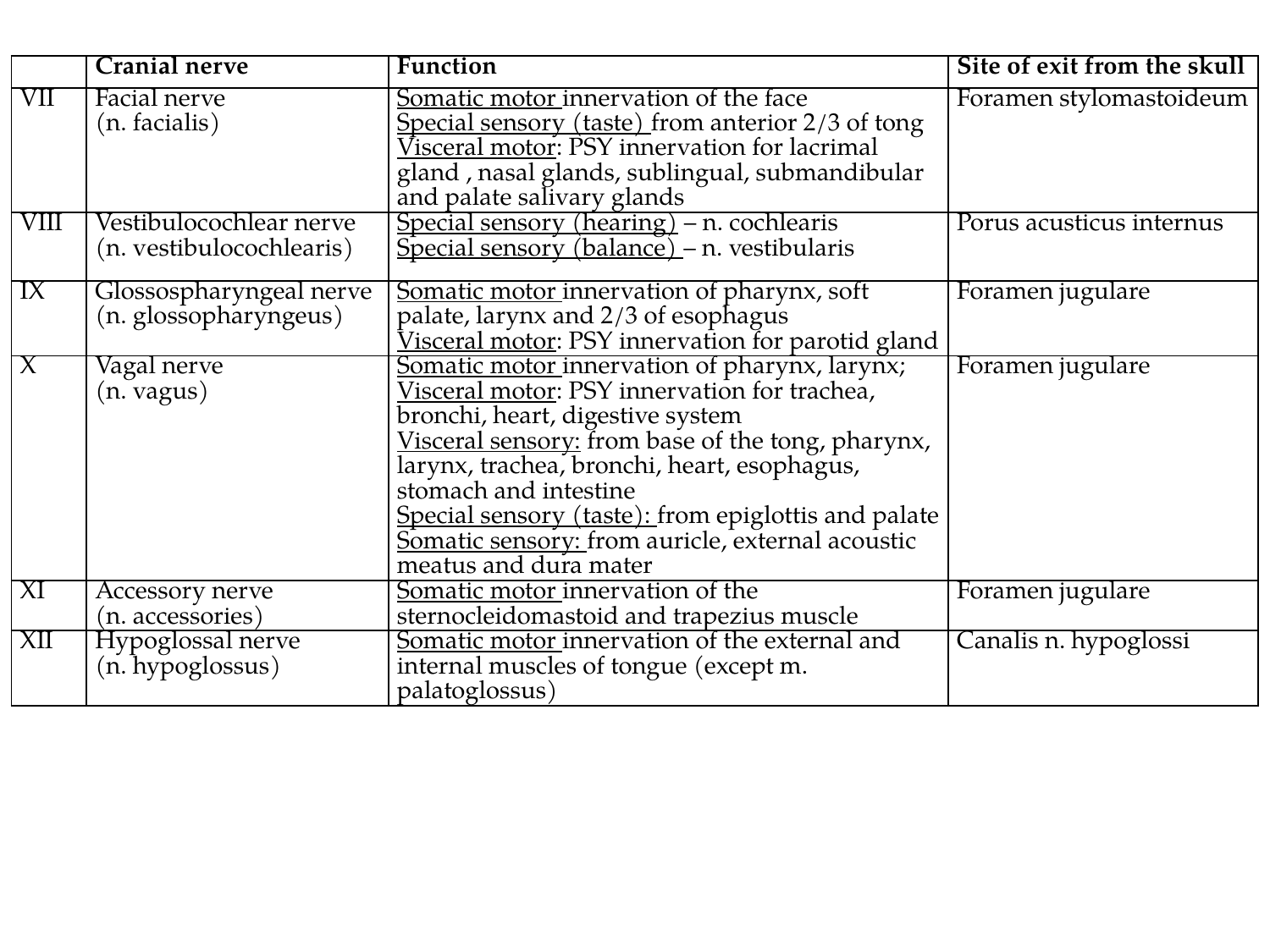

|  | Cranial nerve | Function | Site of exit from the skull |
| --- | --- | --- | --- |
| VII | Facial nerve (n. facialis) | Somatic motor innervation of the face Special sensory (taste) from anterior 2/3 of tong Visceral motor: PSY innervation for lacrimal gland , nasal glands, sublingual, submandibular and palate salivary glands | Foramen stylomastoideum |
| VIII | Vestibulocochlear nerve (n. vestibulocochlearis) | Special sensory (hearing) – n. cochlearis Special sensory (balance) – n. vestibularis | Porus acusticus internus |
| IX | Glossospharyngeal nerve (n. glossopharyngeus) | Somatic motor innervation of pharynx, soft palate, larynx and 2/3 of esophagus Visceral motor: PSY innervation for parotid gland | Foramen jugulare |
| X | Vagal nerve (n. vagus) | Somatic motor innervation of pharynx, larynx; Visceral motor: PSY innervation for trachea, bronchi, heart, digestive system Visceral sensory: from base of the tong, pharynx, larynx, trachea, bronchi, heart, esophagus, stomach and intestine Special sensory (taste): from epiglottis and palate Somatic sensory: from auricle, external acoustic meatus and dura mater | Foramen jugulare |
| XI | Accessory nerve (n. accessories) | Somatic motor innervation of the sternocleidomastoid and trapezius muscle | Foramen jugulare |
| XII | Hypoglossal nerve (n. hypoglossus) | Somatic motor innervation of the external and internal muscles of tongue (except m. palatoglossus) | Canalis n. hypoglossi |